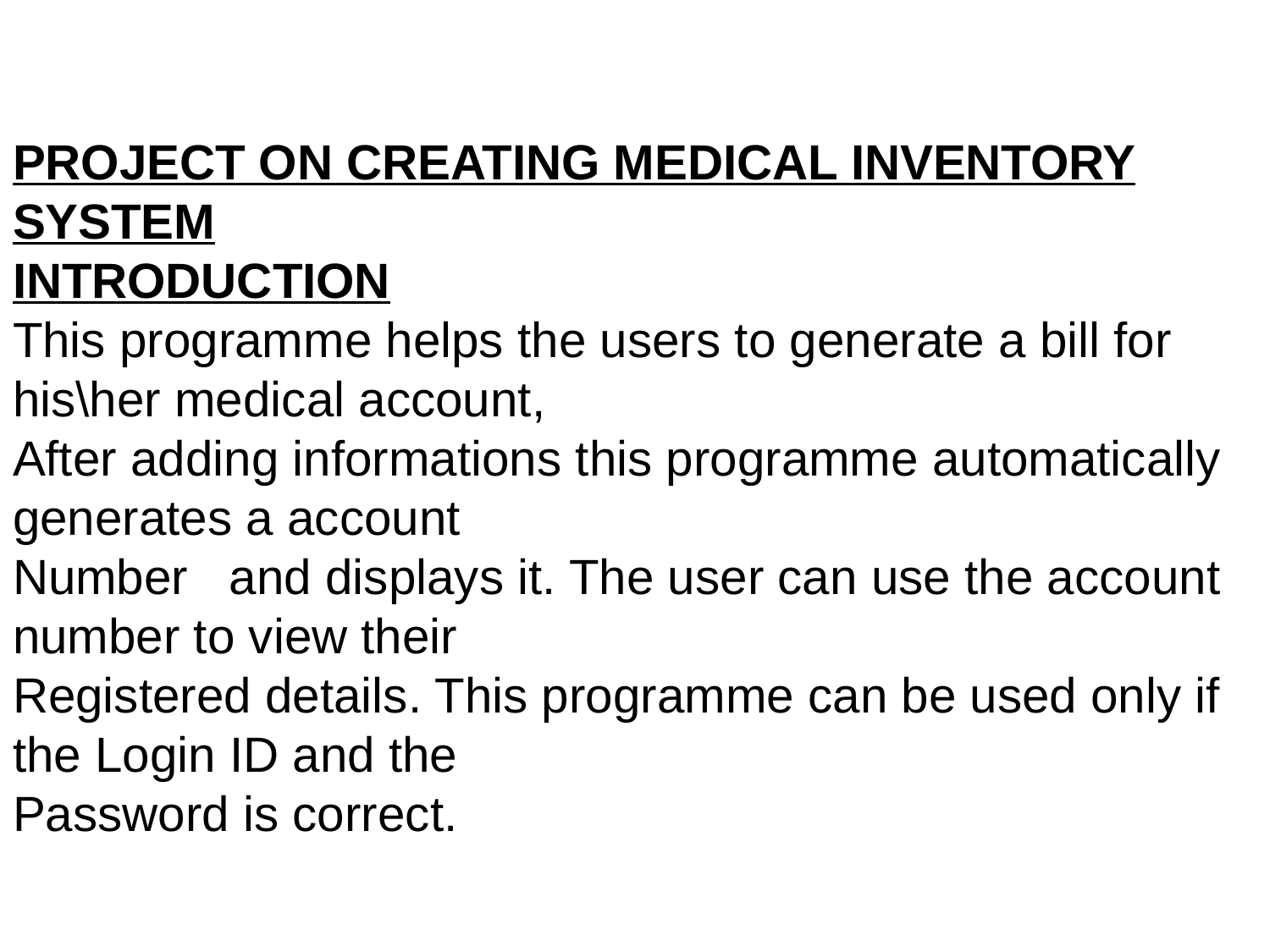

PROJECT ON CREATING MEDICAL INVENTORY SYSTEM
INTRODUCTION
This programme helps the users to generate a bill for his\her medical account,
After adding informations this programme automatically generates a account
Number   and displays it. The user can use the account number to view their
Registered details. This programme can be used only if the Login ID and the
Password is correct.